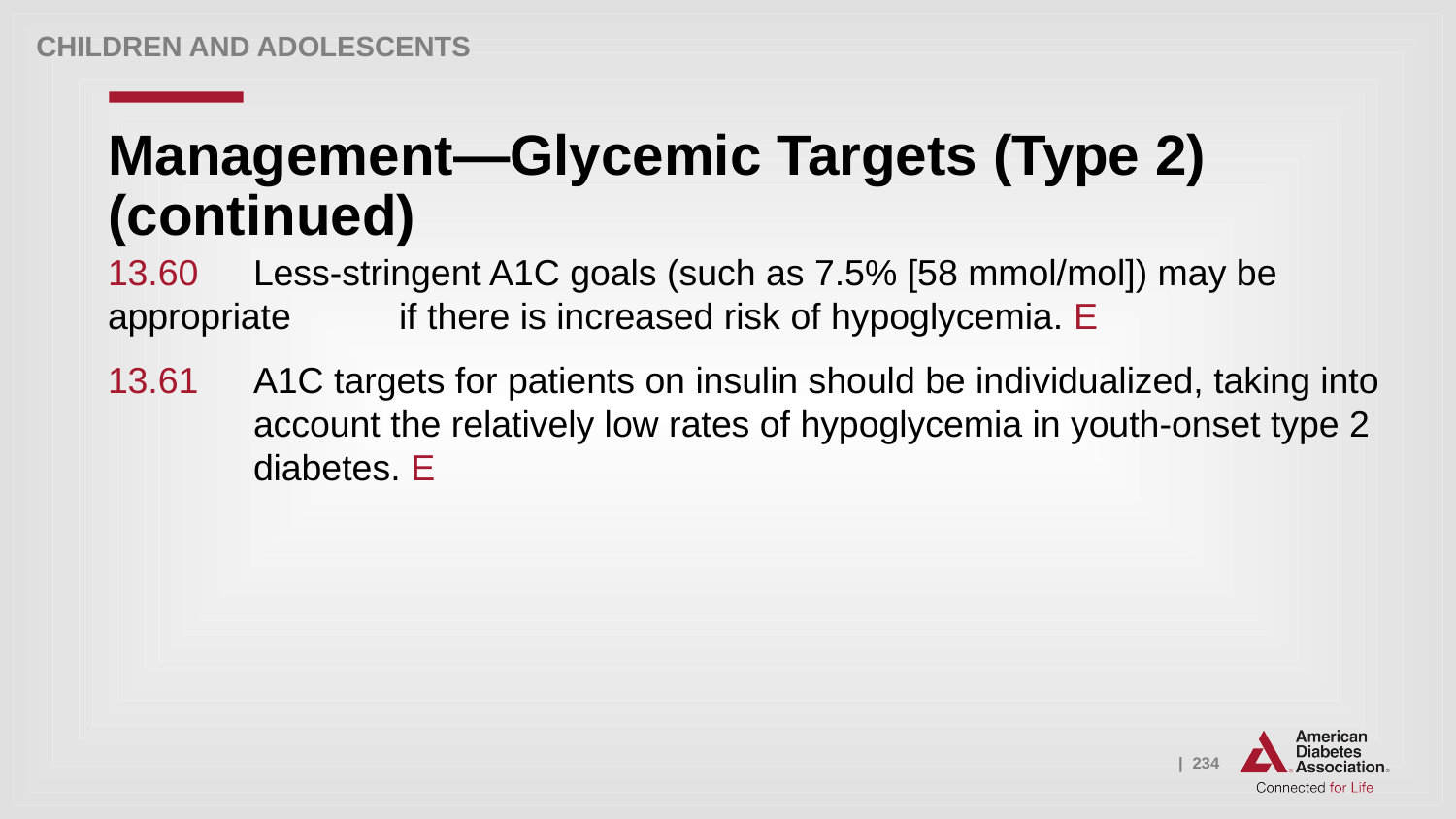

Children and adolescents
# Management—Glycemic Targets (Type 2) (continued)
13.60 	Less-stringent A1C goals (such as 7.5% [58 mmol/mol]) may be appropriate 	if there is increased risk of hypoglycemia. E
13.61 	A1C targets for patients on insulin should be individualized, taking into 	account the relatively low rates of hypoglycemia in youth-onset type 2	diabetes. E